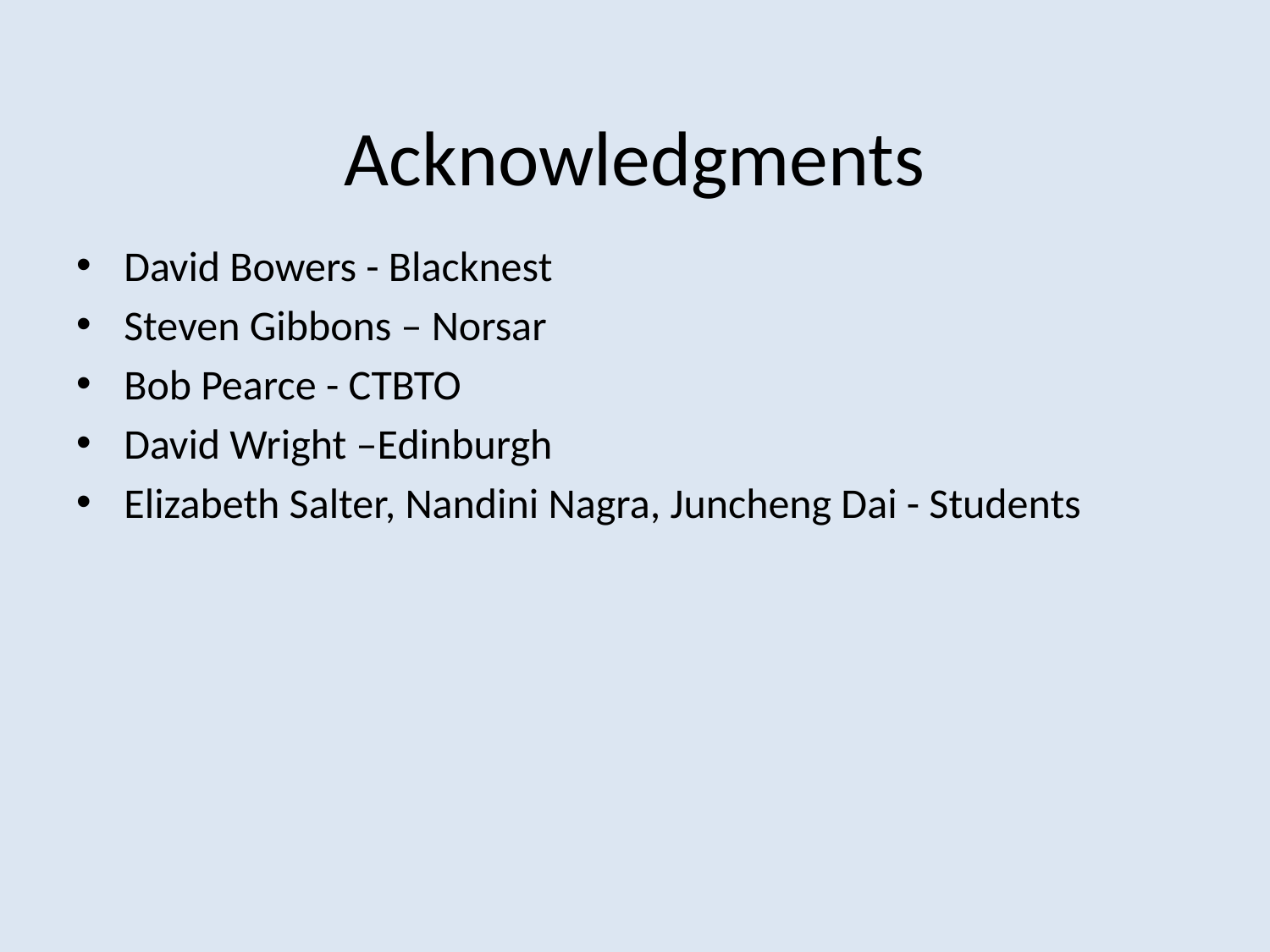

# Acknowledgments
David Bowers - Blacknest
Steven Gibbons – Norsar
Bob Pearce - CTBTO
David Wright –Edinburgh
Elizabeth Salter, Nandini Nagra, Juncheng Dai - Students